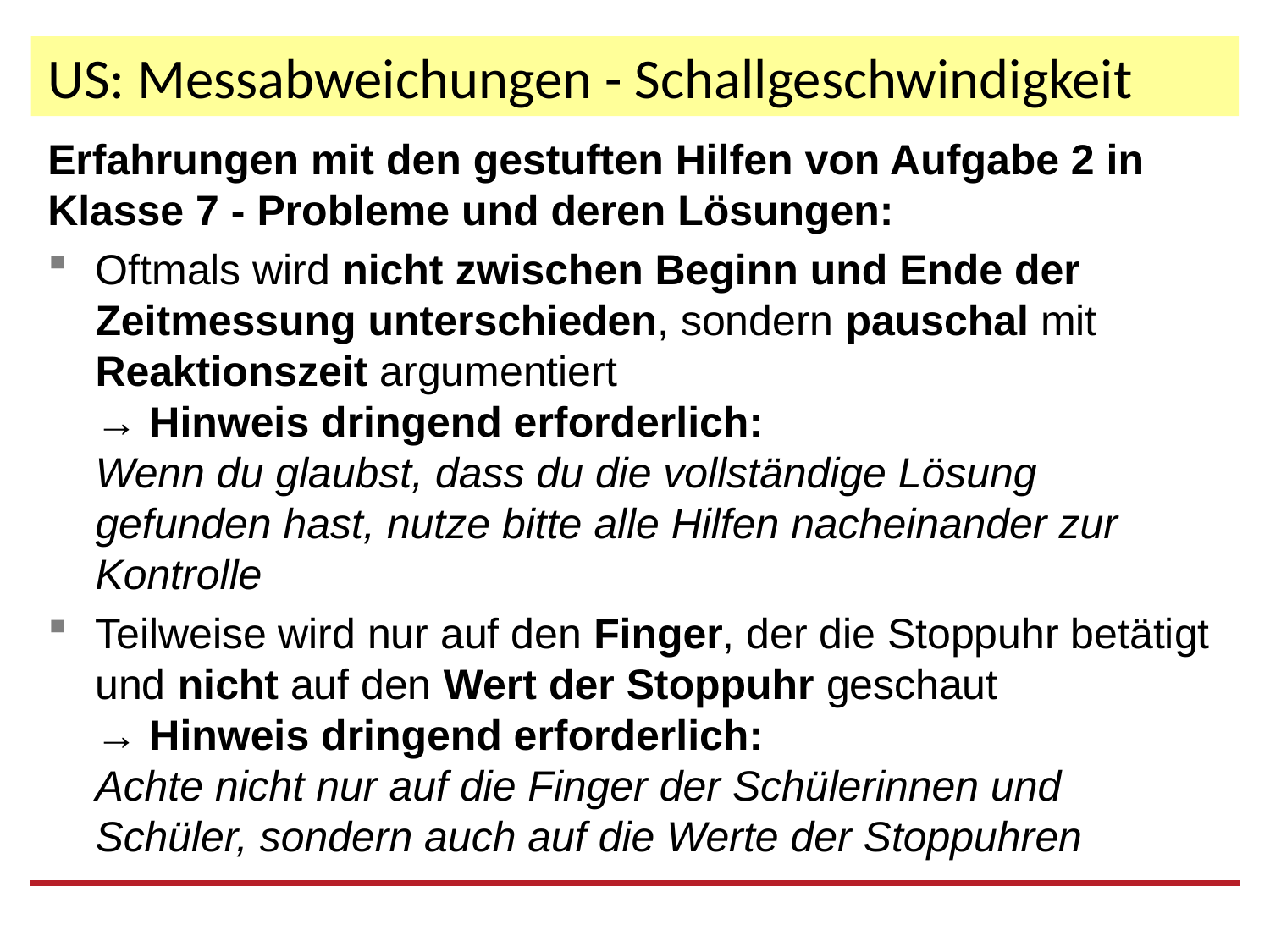

# US: Messabweichungen - Schallgeschwindigkeit
Erfahrungen mit den gestuften Hilfen von Aufgabe 2 in Klasse 7 - Probleme und deren Lösungen:
Oftmals wird nicht zwischen Beginn und Ende der Zeitmessung unterschieden, sondern pauschal mit Reaktionszeit argumentiert
→ Hinweis dringend erforderlich:
Wenn du glaubst, dass du die vollständige Lösung gefunden hast, nutze bitte alle Hilfen nacheinander zur Kontrolle
Teilweise wird nur auf den Finger, der die Stoppuhr betätigt und nicht auf den Wert der Stoppuhr geschaut
→ Hinweis dringend erforderlich:
Achte nicht nur auf die Finger der Schülerinnen und Schüler, sondern auch auf die Werte der Stoppuhren